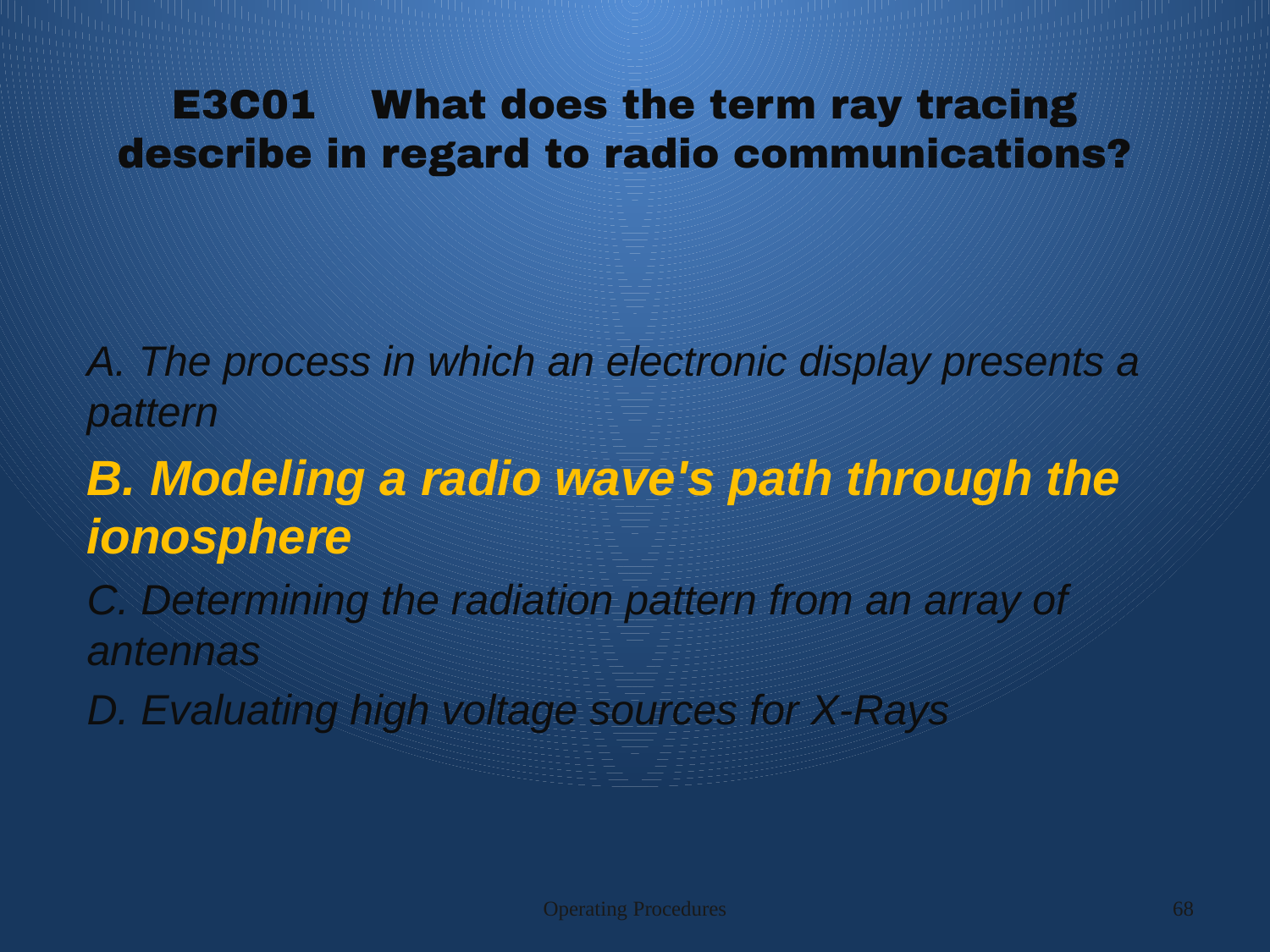

# E3C01    What does the term ray tracing describe in regard to radio communications?
A. The process in which an electronic display presents a pattern
B. Modeling a radio wave's path through the ionosphere
C. Determining the radiation pattern from an array of antennas
D. Evaluating high voltage sources for X-Rays
Operating Procedures
68